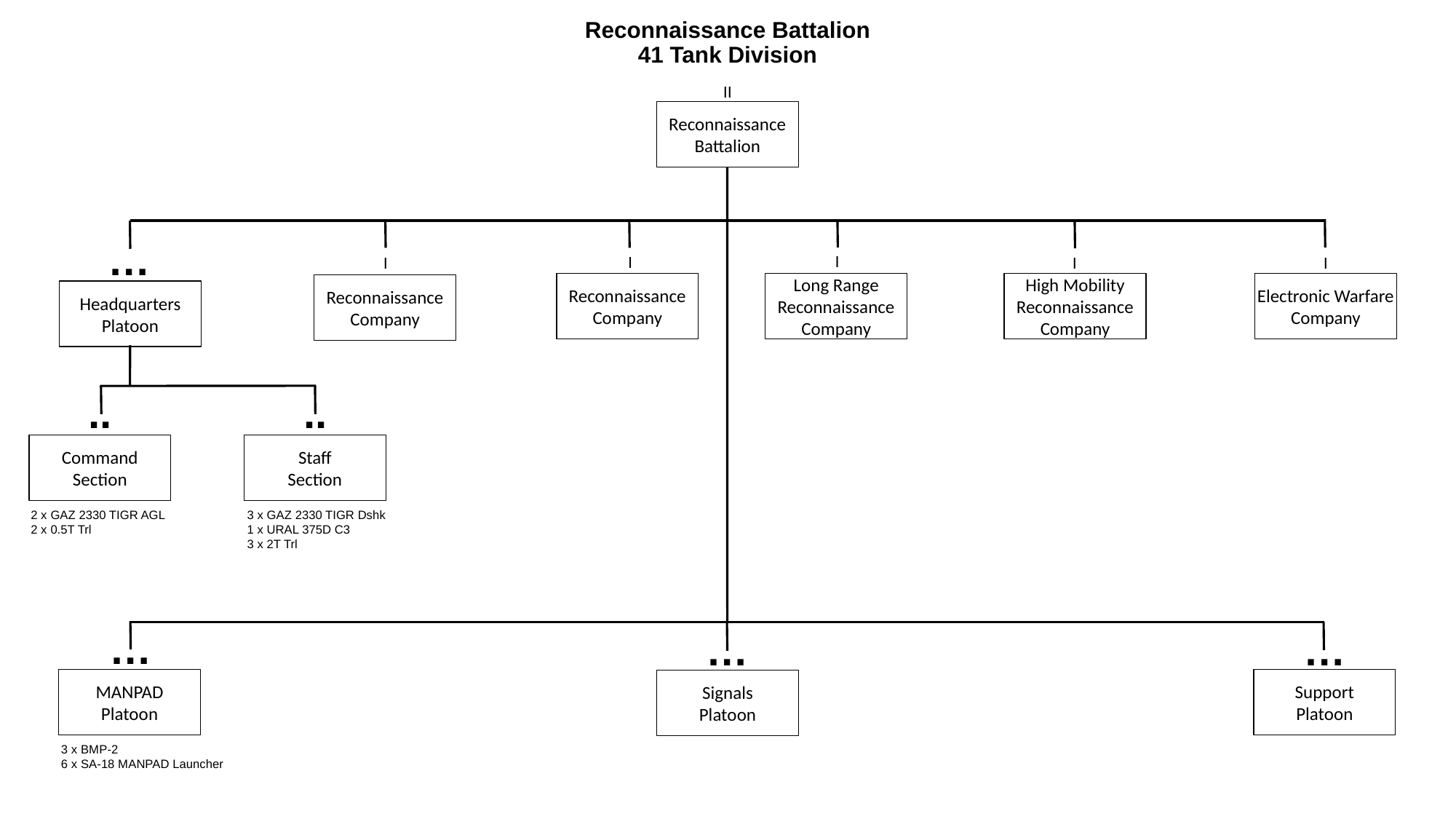

# Reconnaissance Battalion 41 Tank Division
II
Reconnaissance
Battalion
…
I
I
I
I
I
Reconnaissance
Company
Long Range Reconnaissance
Company
High Mobility Reconnaissance
Company
Electronic Warfare
Company
Reconnaissance
Company
Headquarters
Platoon
..
..
Command
Section
Staff
Section
2 x GAZ 2330 TIGR AGL
2 x 0.5T Trl
3 x GAZ 2330 TIGR Dshk
1 x URAL 375D C3
3 x 2T Trl
…
…
…
MANPAD
Platoon
Support
Platoon
Signals
Platoon
3 x BMP-2
6 x SA-18 MANPAD Launcher